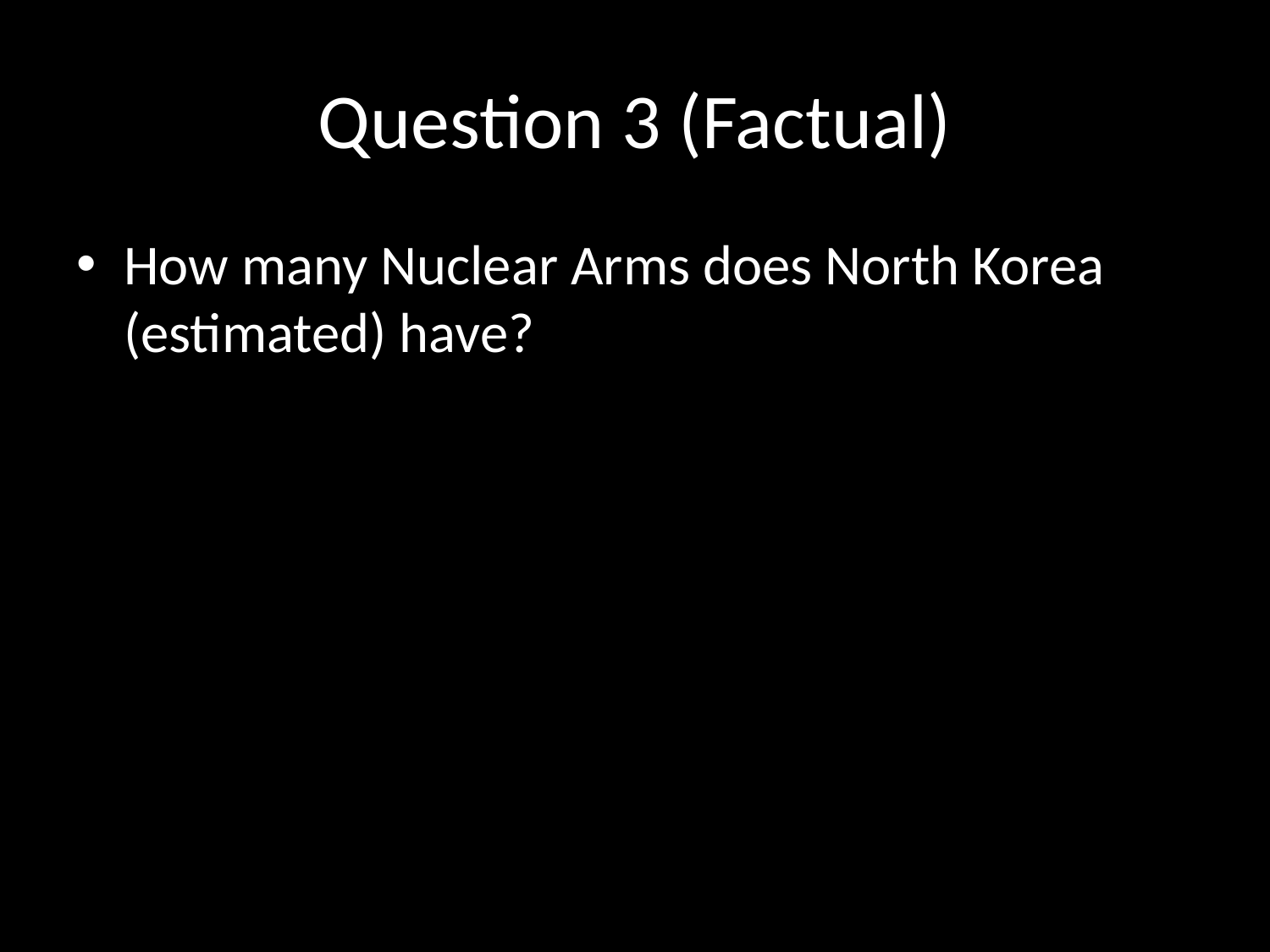

# Question 3 (Factual)
How many Nuclear Arms does North Korea  (estimated) have?